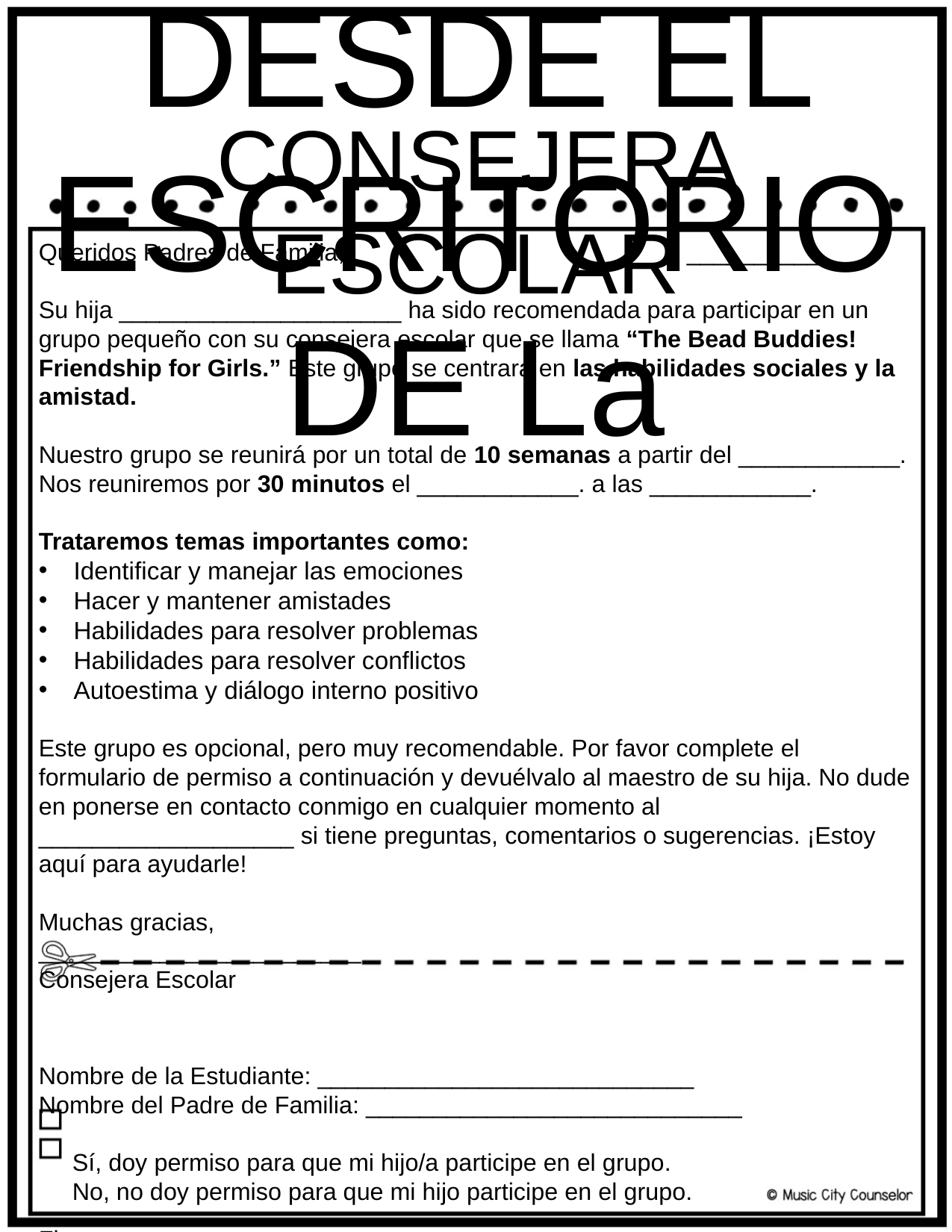

DESDE EL ESCRITORIO DE La
CONSEJERA ESCOLAR
Queridos Padres de Familia,                                                   _____________

Su hija _____________________ ha sido recomendada para participar en un grupo pequeño con su consejera escolar que se llama “The Bead Buddies! Friendship for Girls.” Este grupo se centrará en las habilidades sociales y la amistad.

Nuestro grupo se reunirá por un total de 10 semanas a partir del ____________. Nos reuniremos por 30 minutos el ____________. a las ____________.

Trataremos temas importantes como:
Identificar y manejar las emociones
Hacer y mantener amistades
Habilidades para resolver problemas
Habilidades para resolver conflictos
Autoestima y diálogo interno positivo

Este grupo es opcional, pero muy recomendable. Por favor complete el formulario de permiso a continuación y devuélvalo al maestro de su hija. No dude en ponerse en contacto conmigo en cualquier momento al ___________________ si tiene preguntas, comentarios o sugerencias. ¡Estoy aquí para ayudarle!

Muchas gracias,
________________________
Consejera Escolar

Nombre de la Estudiante: ____________________________
Nombre del Padre de Familia: ____________________________

     Sí, doy permiso para que mi hijo/a participe en el grupo.
     No, no doy permiso para que mi hijo participe en el grupo.

Firma: ____________________________